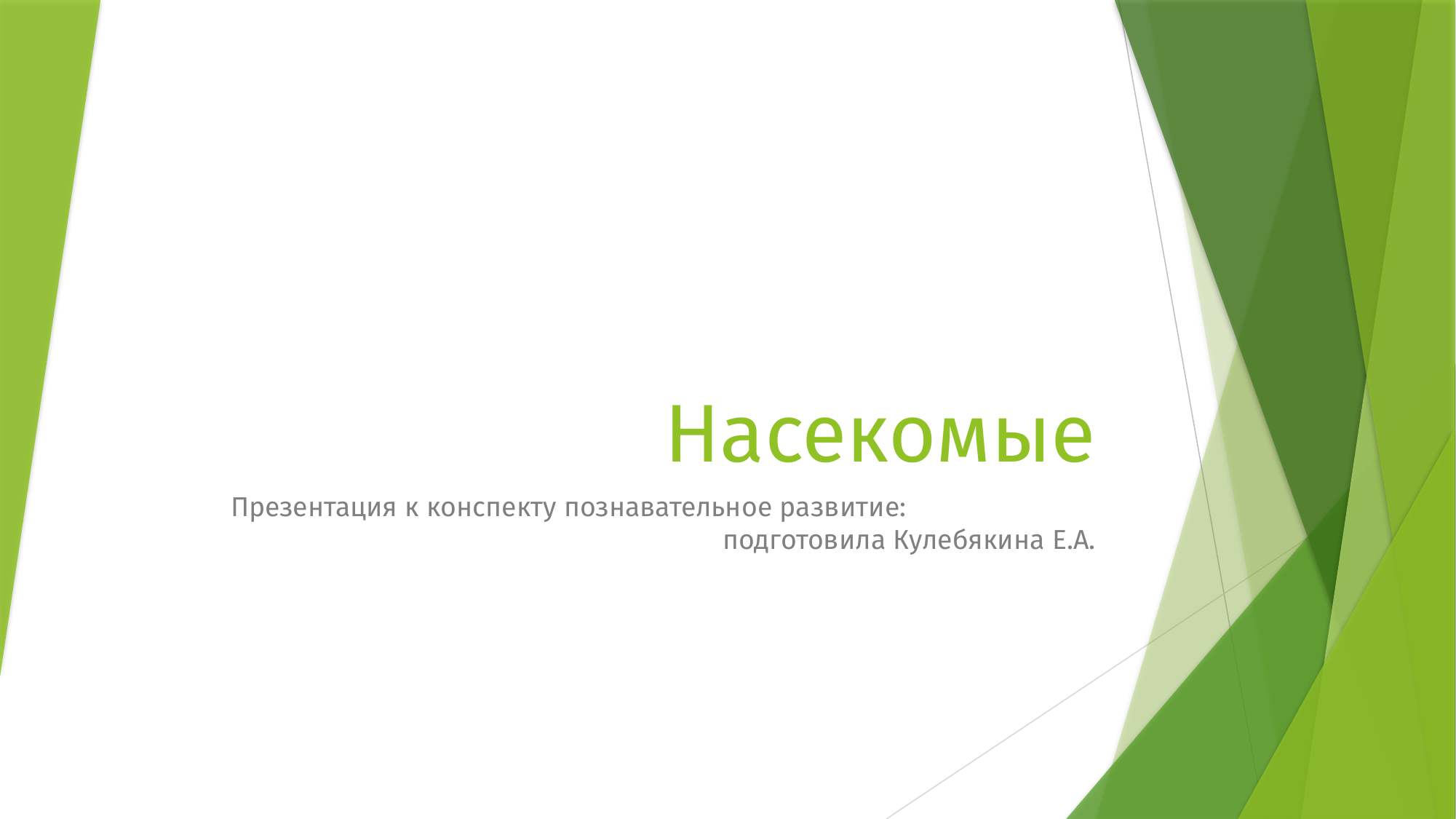

# Насекомые
Презентация к конспекту познавательное развитие:                           подготовила Кулебякина Е.А.